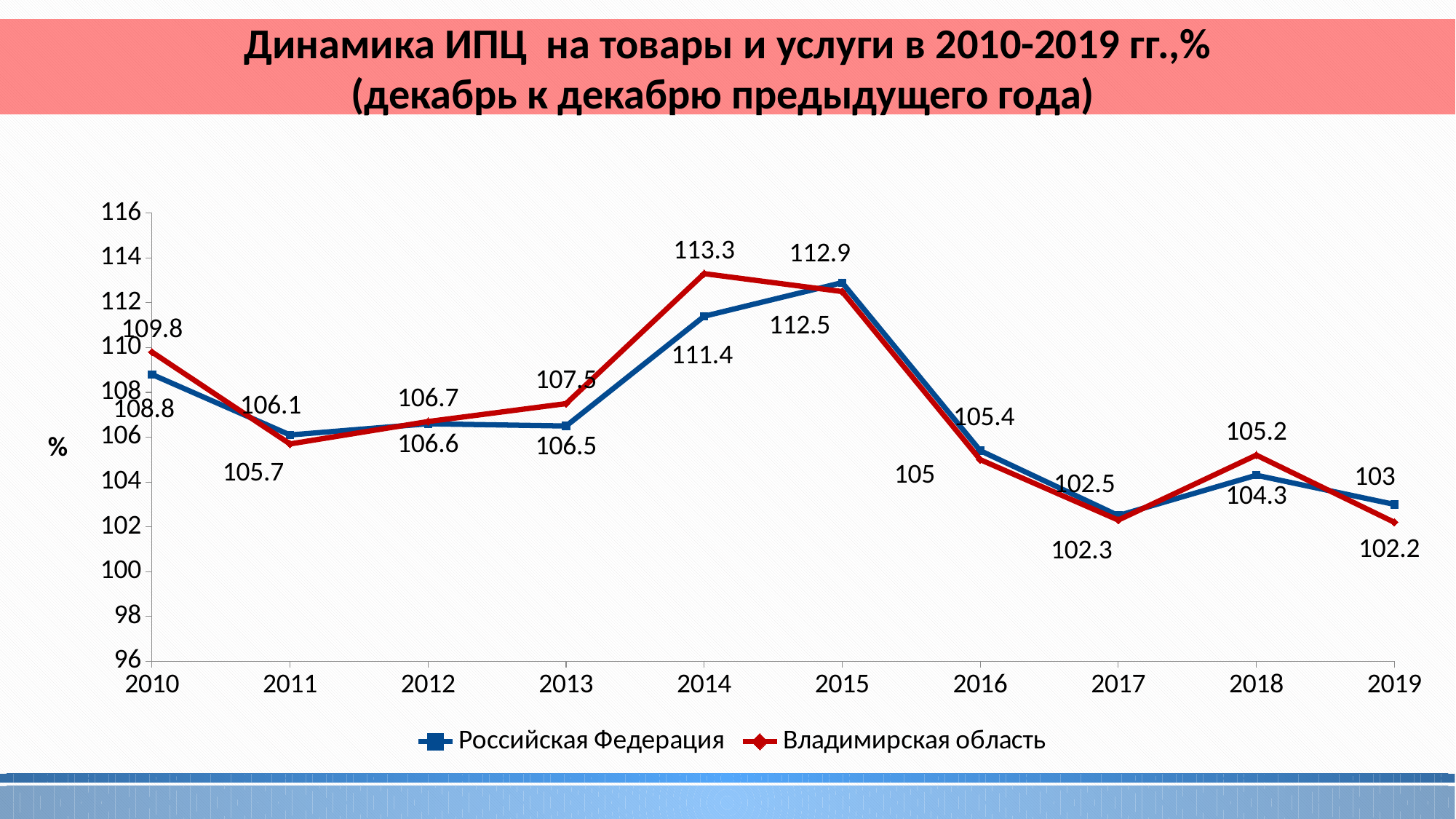

Динамика ИПЦ  на товары и услуги в 2010-2019 гг.,%
(декабрь к декабрю предыдущего года)

### Chart

| Category | Российская Федерация | Владимирская область |
|---|---|---|
| 2010 | 108.8 | 109.8 |
| 2011 | 106.1 | 105.7 |
| 2012 | 106.6 | 106.7 |
| 2013 | 106.5 | 107.5 |
| 2014 | 111.4 | 113.3 |
| 2015 | 112.9 | 112.5 |
| 2016 | 105.4 | 105.0 |
| 2017 | 102.5 | 102.3 |
| 2018 | 104.3 | 105.2 |
| 2019 | 103.0 | 102.2 |